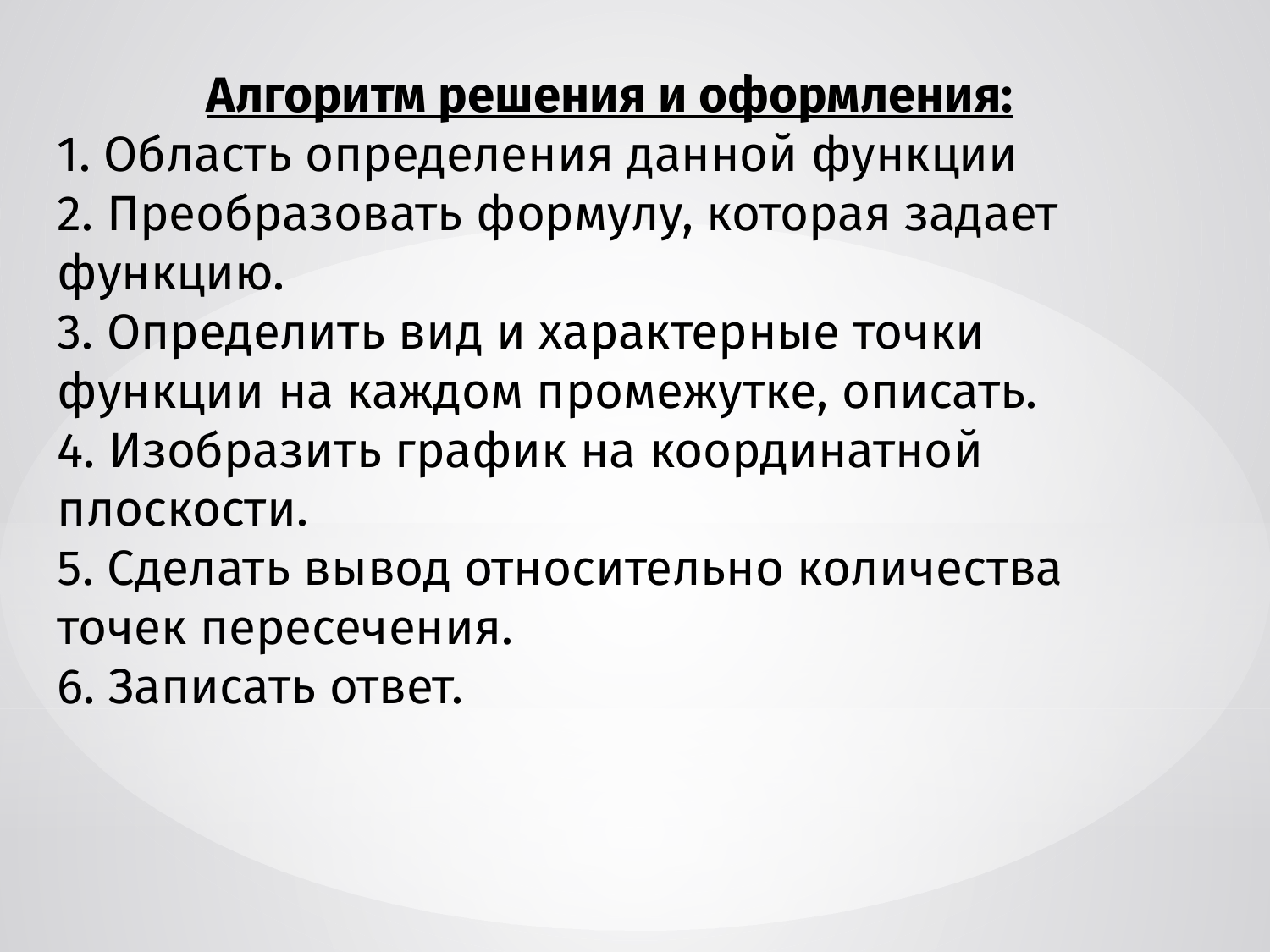

Алгоритм решения и оформления:
1. Область определения данной функции
2. Преобразовать формулу, которая задает функцию.
3. Определить вид и характерные точки функции на каждом промежутке, описать.
4. Изобразить график на координатной плоскости.
5. Сделать вывод относительно количества точек пересечения.
6. Записать ответ.